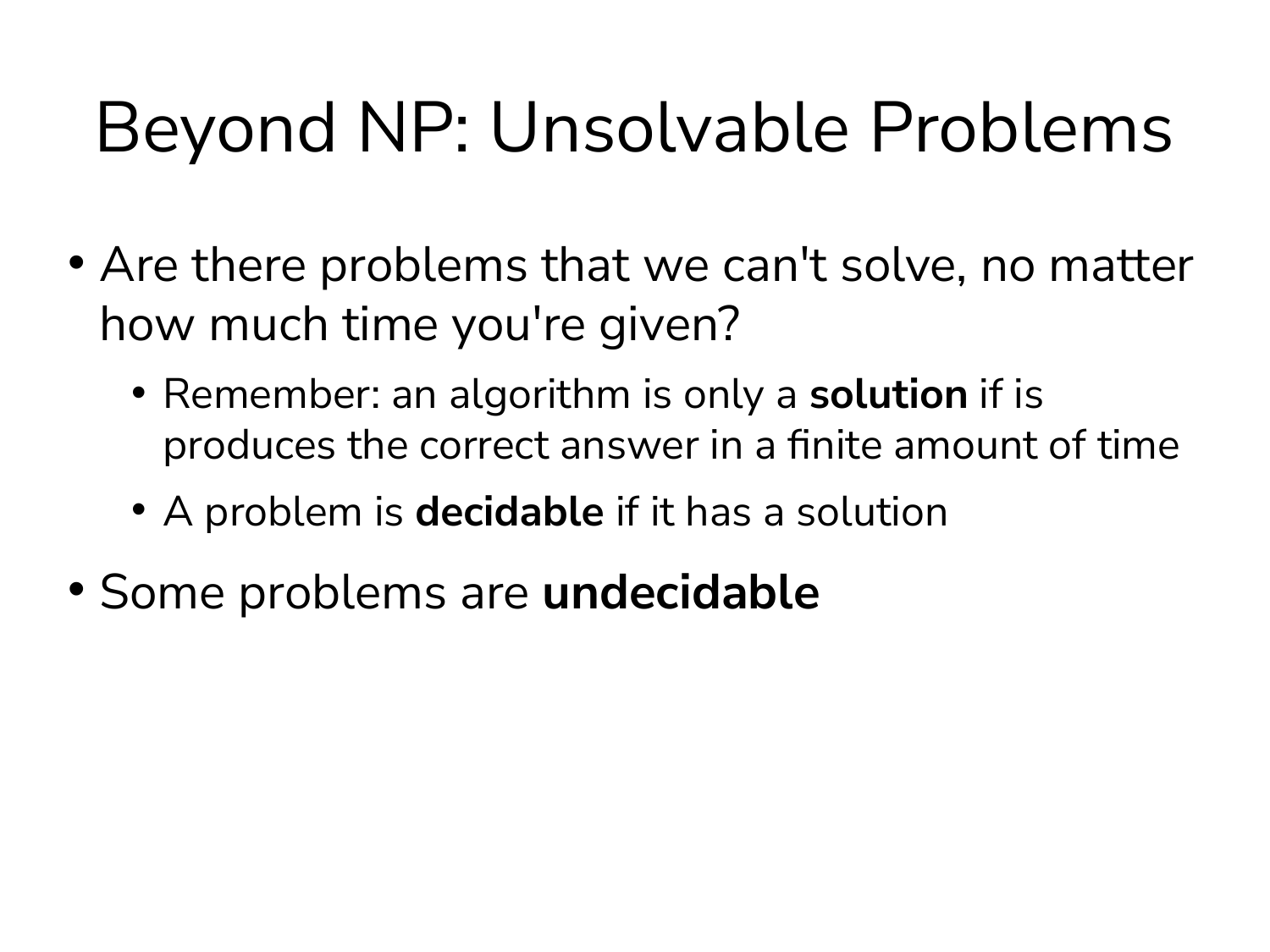

# Beyond NP: Unsolvable Problems
Are there problems that we can't solve, no matter how much time you're given?
Remember: an algorithm is only a solution if is produces the correct answer in a finite amount of time
A problem is decidable if it has a solution
Some problems are undecidable